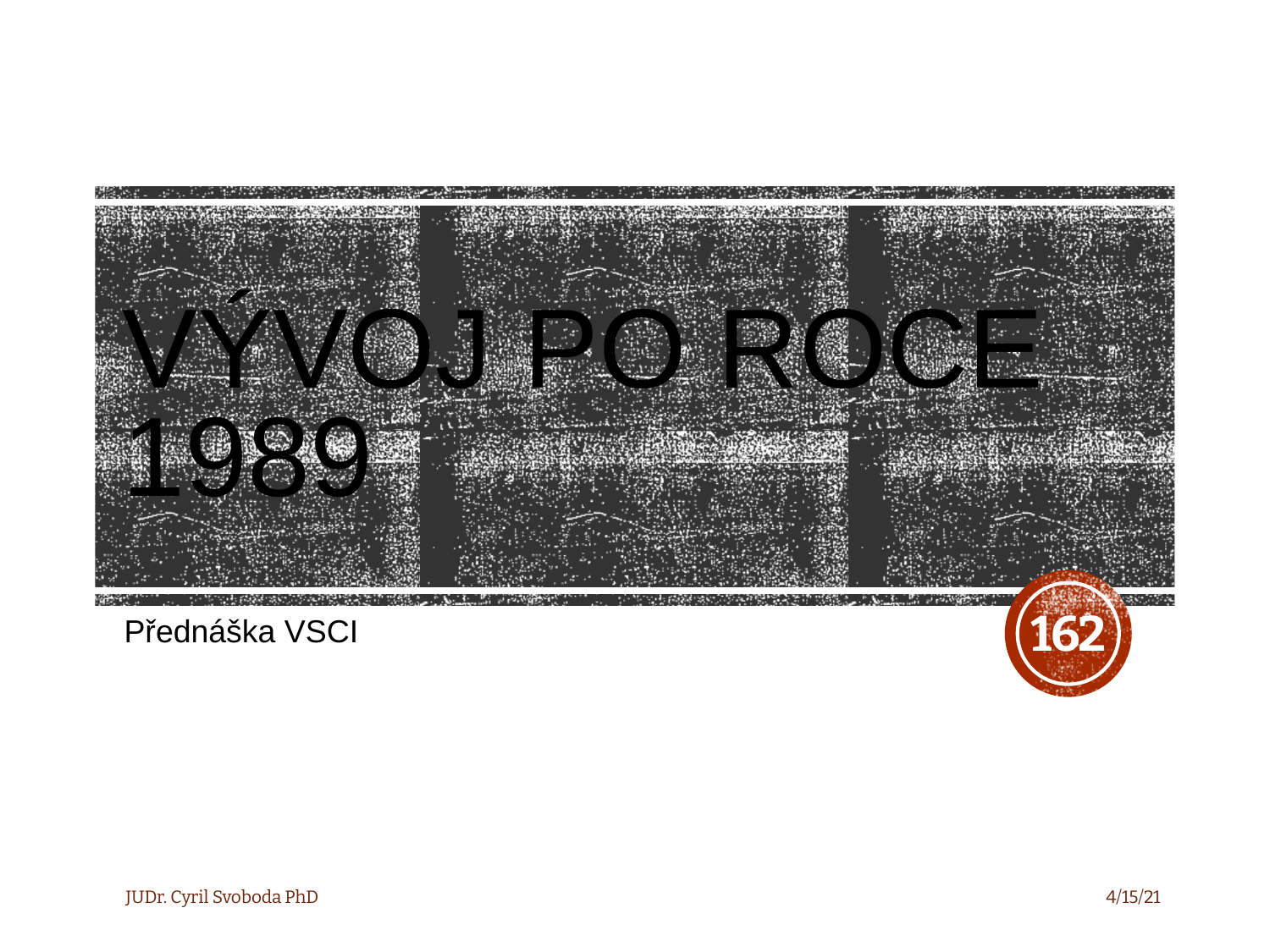

# Vývoj po roce 1989
162
Přednáška VSCI
JUDr. Cyril Svoboda PhD
4/15/21